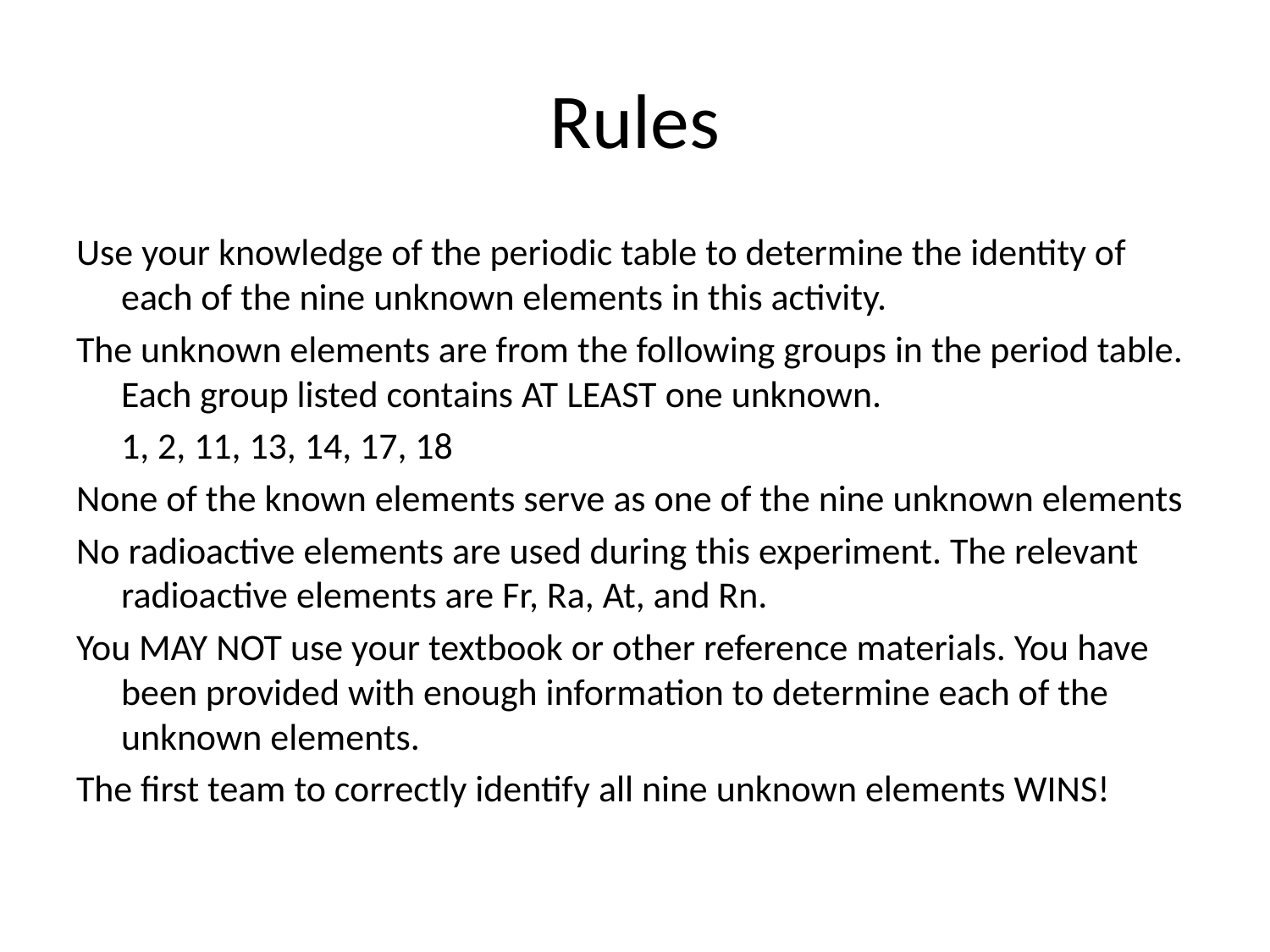

# Rules
Use your knowledge of the periodic table to determine the identity of each of the nine unknown elements in this activity.
The unknown elements are from the following groups in the period table. Each group listed contains AT LEAST one unknown.
					1, 2, 11, 13, 14, 17, 18
None of the known elements serve as one of the nine unknown elements
No radioactive elements are used during this experiment. The relevant radioactive elements are Fr, Ra, At, and Rn.
You MAY NOT use your textbook or other reference materials. You have been provided with enough information to determine each of the unknown elements.
The first team to correctly identify all nine unknown elements WINS!